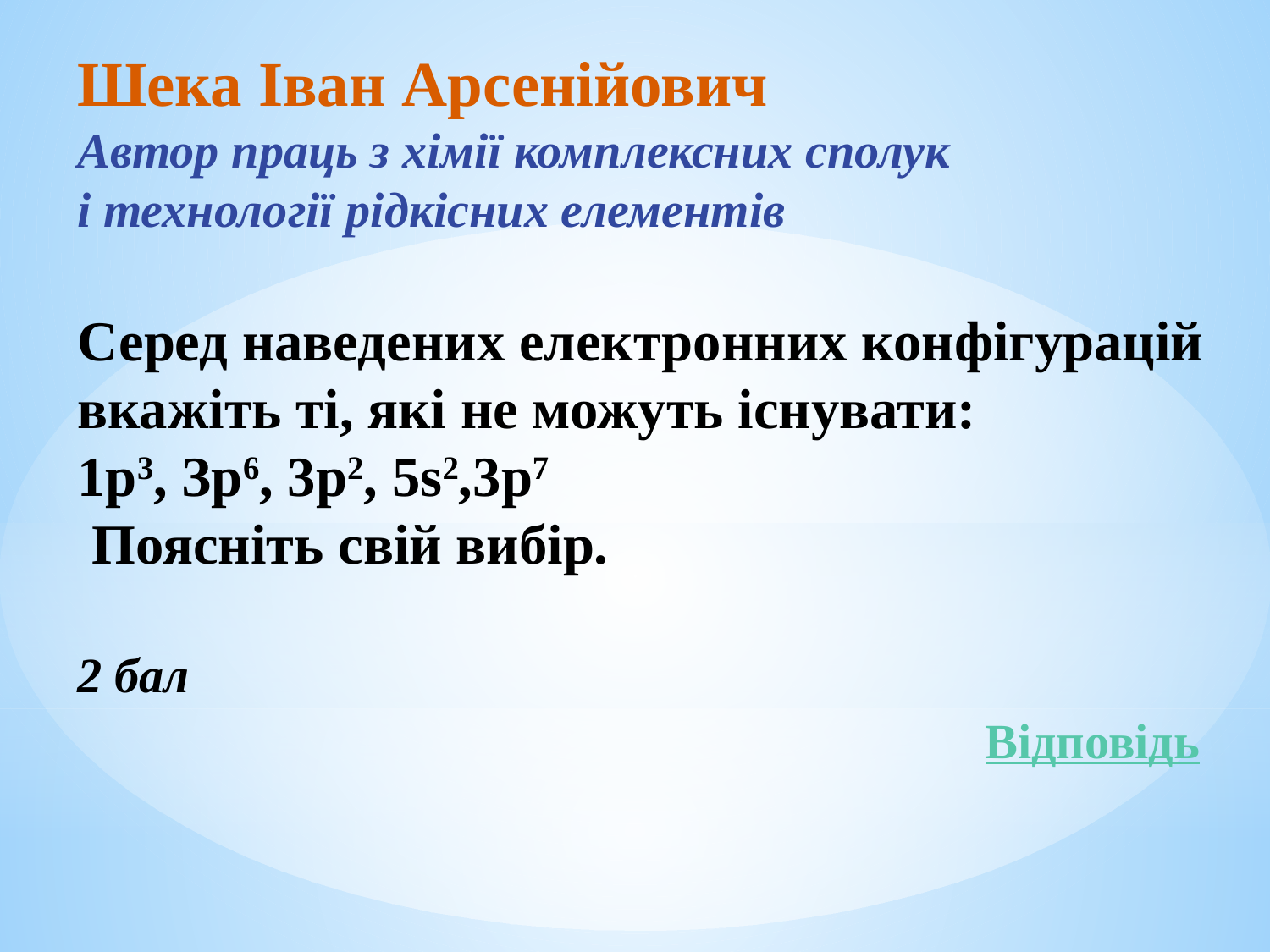

Шека Іван Арсенійович
Автор праць з хімії комплексних сполук
і технології рідкісних елементів

Серед наведених електронних конфігурацій вкажіть ті, які не можуть існувати:
1р3, Зр6, 3р2, 5s2,3р7
 Поясніть свій вибір.

2 бал
                                                                Відповідь